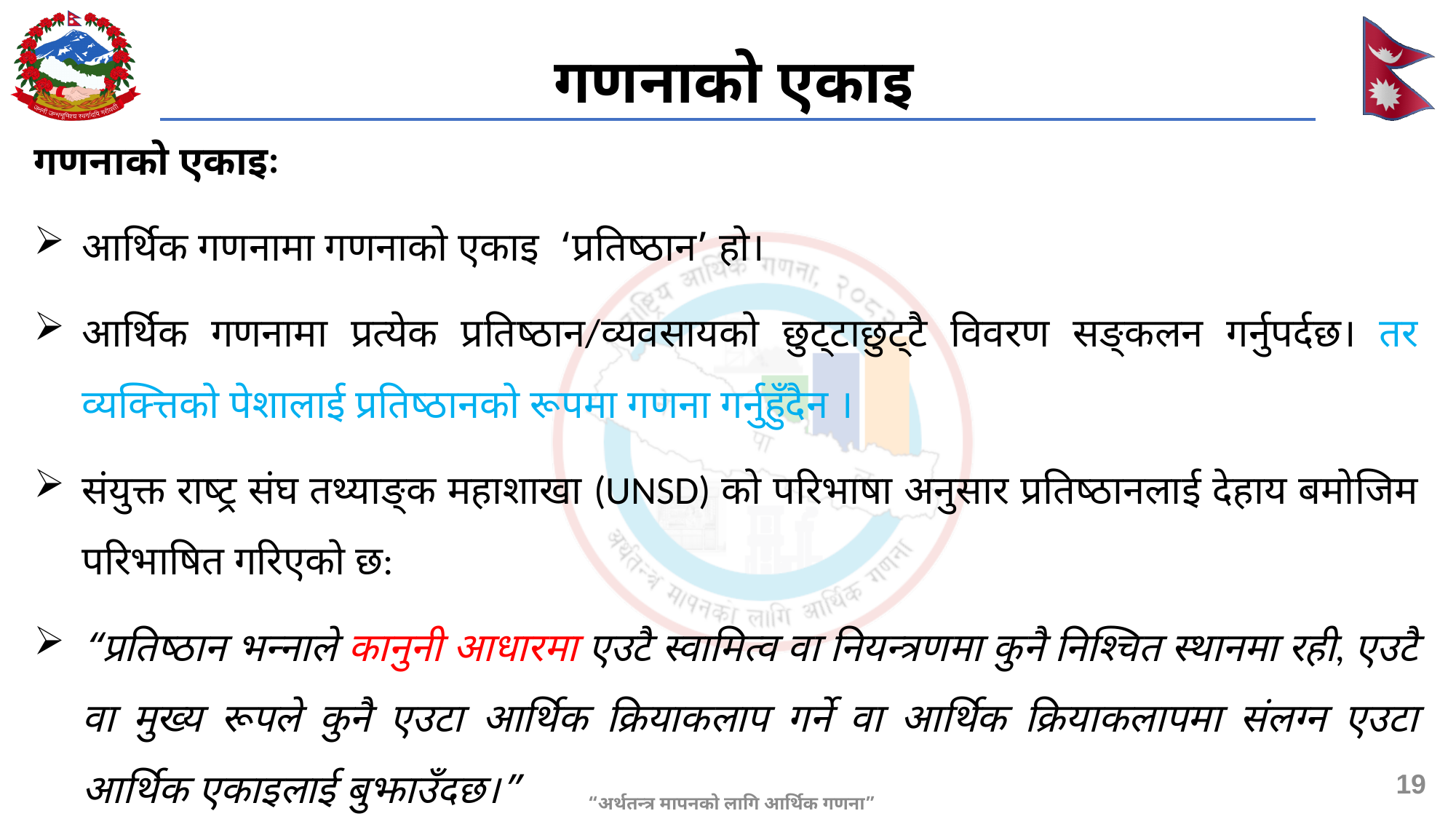

# गणनाको एकाइ
गणनाको एकाइः
आर्थिक गणनामा गणनाको एकाइ  ‘प्रतिष्ठान’ हो।
आर्थिक गणनामा प्रत्येक प्रतिष्ठान/व्यवसायको छुट्टाछुट्टै विवरण सङ्कलन गर्नुपर्दछ। तर व्यक्त्तिको पेशालाई प्रतिष्ठानको रूपमा गणना गर्नुहुँदैन ।
संयुक्त राष्ट्र संघ तथ्याङ्क महाशाखा (UNSD) को परिभाषा अनुसार प्रतिष्ठानलाई देहाय बमोजिम परिभाषित गरिएको छ:
“प्रतिष्ठान भन्नाले कानुनी आधारमा एउटै स्वामित्व वा नियन्त्रणमा कुनै निश्चित स्थानमा रही, एउटै वा मुख्य रूपले कुनै एउटा आर्थिक क्रियाकलाप गर्ने वा आर्थिक क्रियाकलापमा संलग्न एउटा आर्थिक एकाइलाई बुझाउँदछ।”

19
“अर्थतन्त्र मापनको लागि आर्थिक गणना”